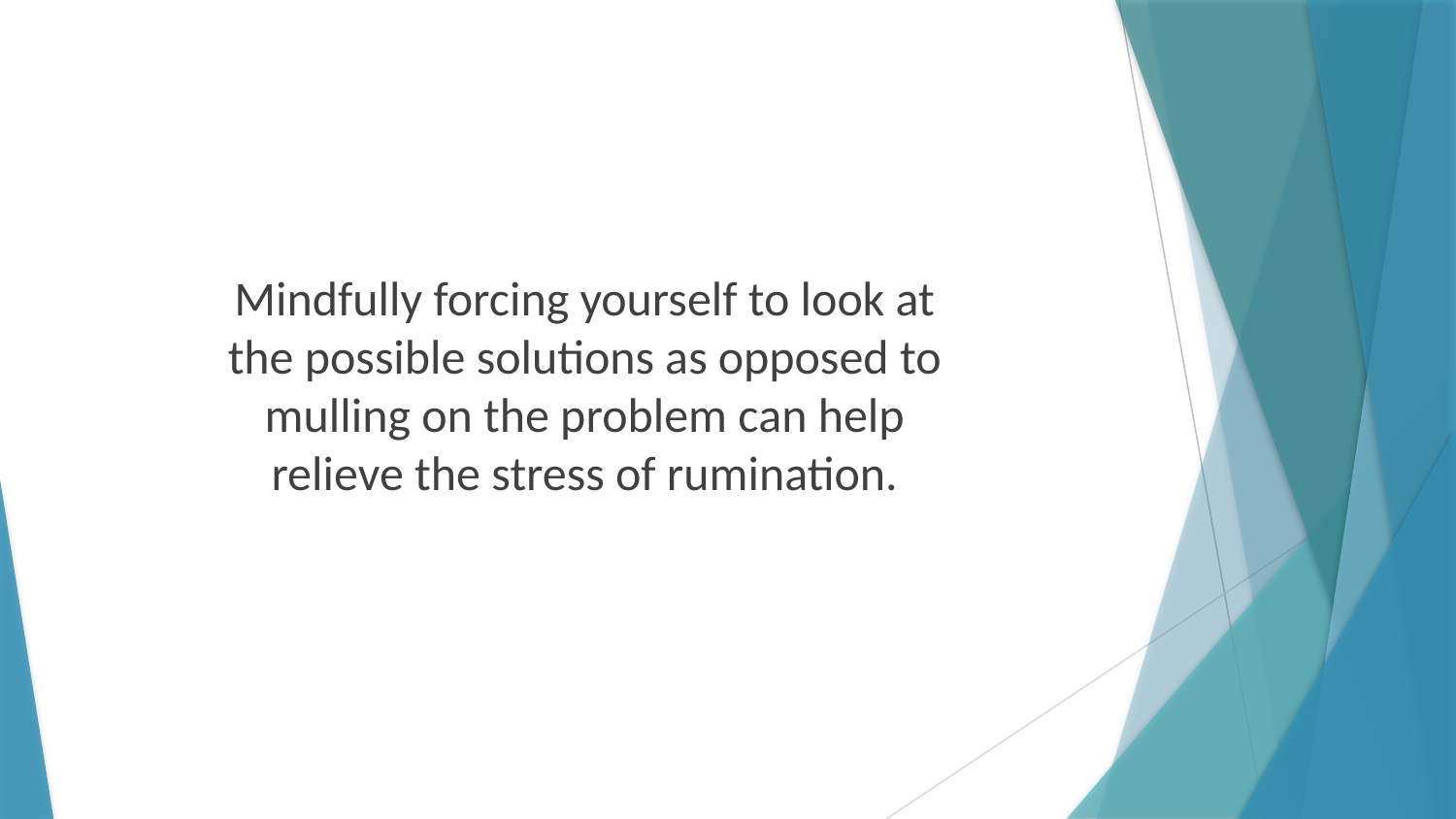

Mindfully forcing yourself to look at the possible solutions as opposed to mulling on the problem can help relieve the stress of rumination.